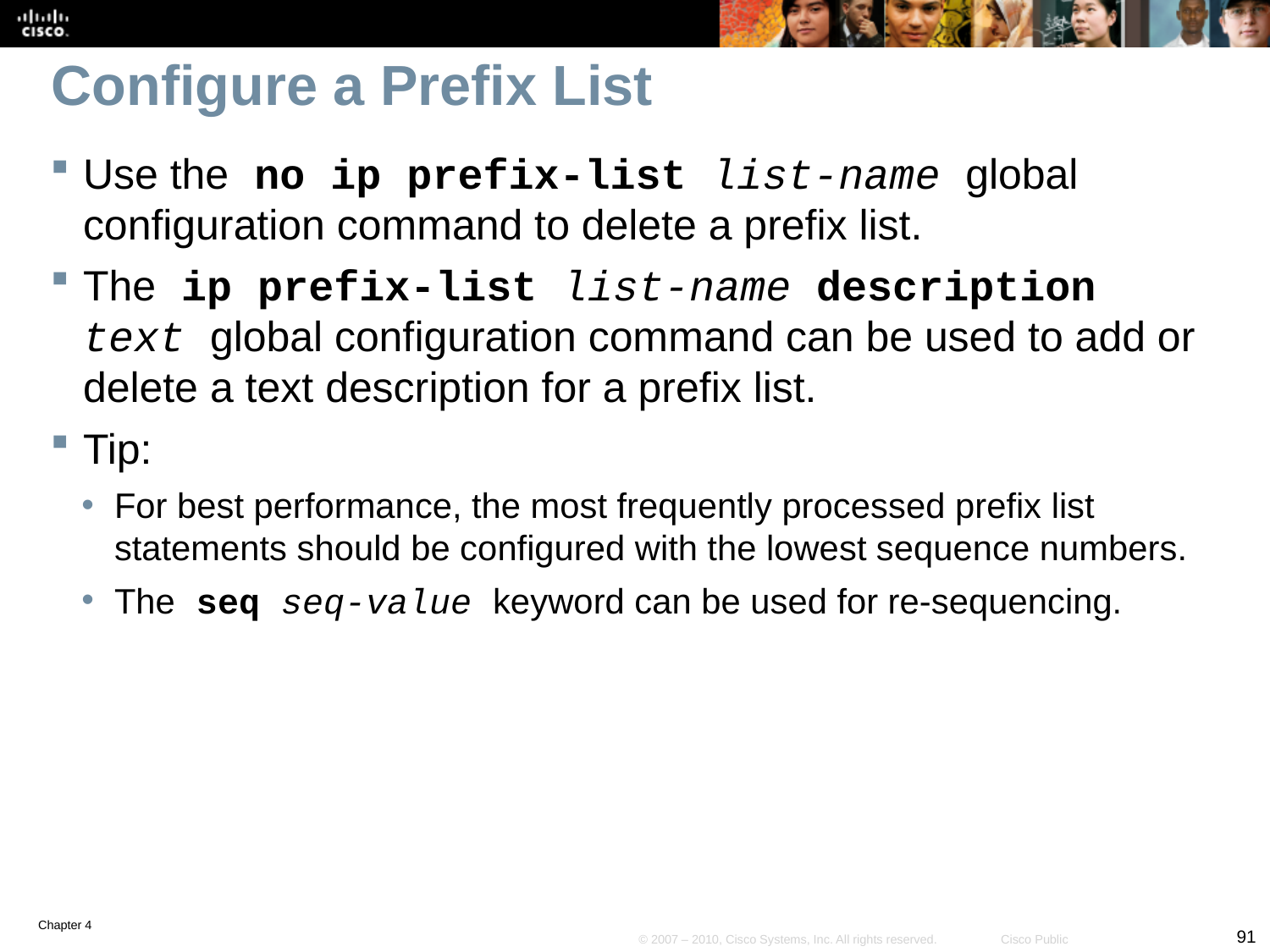

# Configure a Prefix List
Use the no ip prefix-list list-name global configuration command to delete a prefix list.
The ip prefix-list list-name description text global configuration command can be used to add or delete a text description for a prefix list.
Tip:
For best performance, the most frequently processed prefix list statements should be configured with the lowest sequence numbers.
The seq seq-value keyword can be used for re-sequencing.